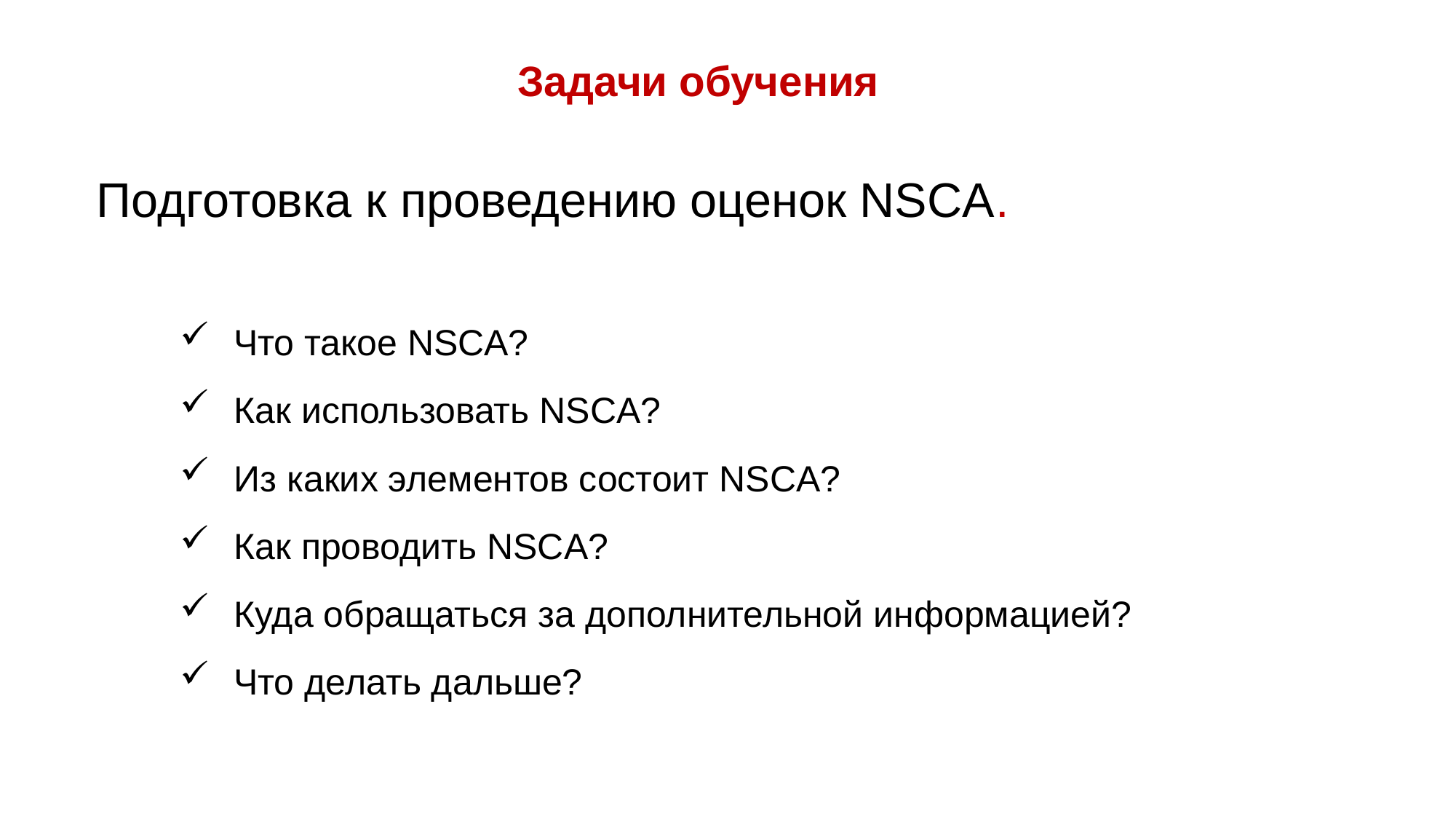

# Задачи обучения
Подготовка к проведению оценок NSCA.

Что такое NSCA?
Как использовать NSCA?
Из каких элементов состоит NSCA?
Как проводить NSCA?
Куда обращаться за дополнительной информацией?
Что делать дальше?